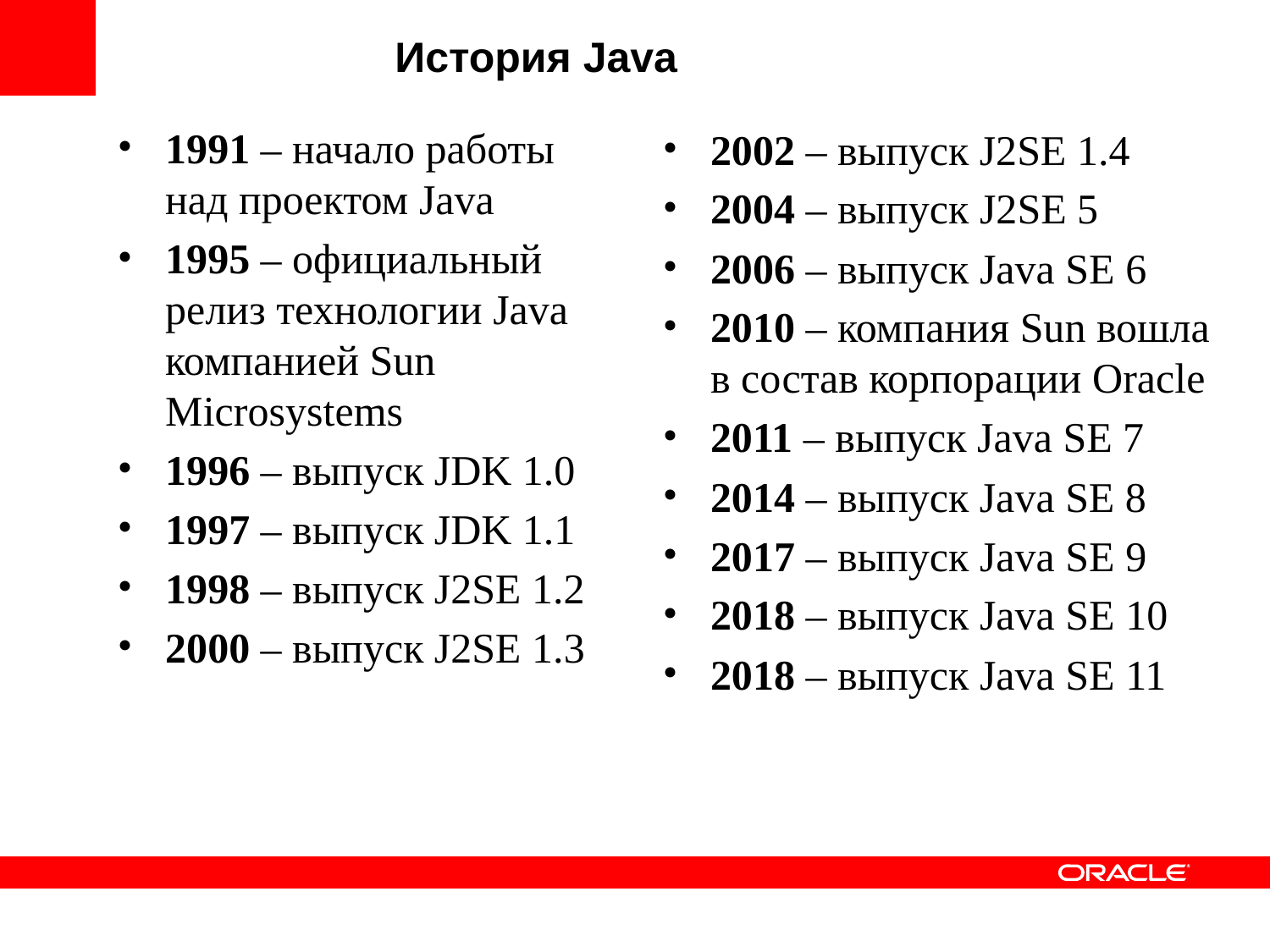

История Java
1991 – начало работы над проектом Java
1995 – официальный релиз технологии Java компанией Sun Microsystems
1996 – выпуск JDK 1.0
1997 – выпуск JDK 1.1
1998 – выпуск J2SE 1.2
2000 – выпуск J2SE 1.3
2002 – выпуск J2SE 1.4
2004 – выпуск J2SE 5
2006 – выпуск Java SE 6
2010 – компания Sun вошла в состав корпорации Oracle
2011 – выпуск Java SE 7
2014 – выпуск Java SE 8
2017 – выпуск Java SE 9
2018 – выпуск Java SE 10
2018 – выпуск Java SE 11